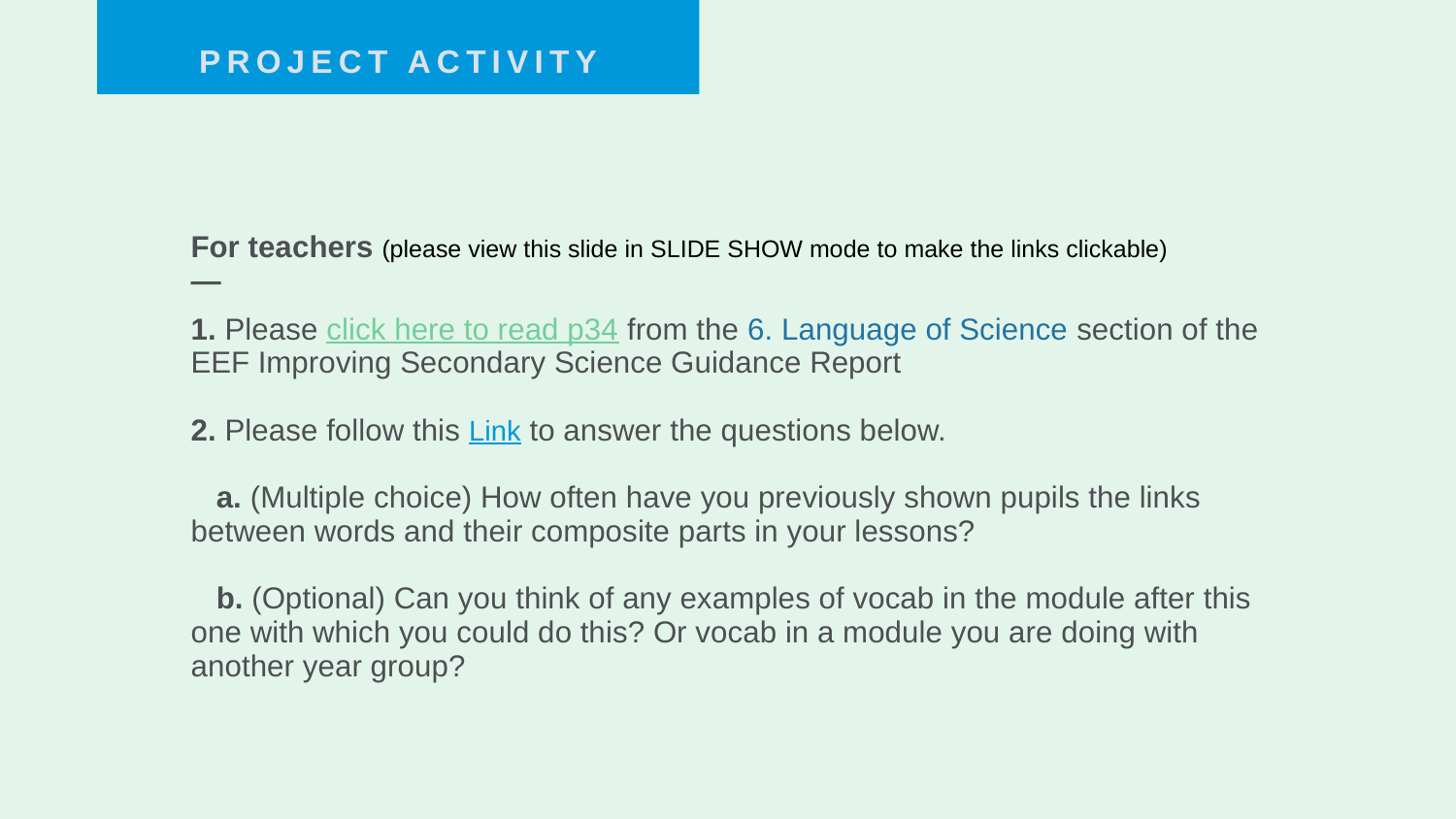

PROJECT ACTIVITY
| For teachers (please view this slide in SLIDE SHOW mode to make the links clickable) — |
| --- |
| 1. Please click here to read p34 from the 6. Language of Science section of the EEF Improving Secondary Science Guidance Report 2. Please follow this Link to answer the questions below. a. (Multiple choice) How often have you previously shown pupils the links between words and their composite parts in your lessons? b. (Optional) Can you think of any examples of vocab in the module after this one with which you could do this? Or vocab in a module you are doing with another year group? |